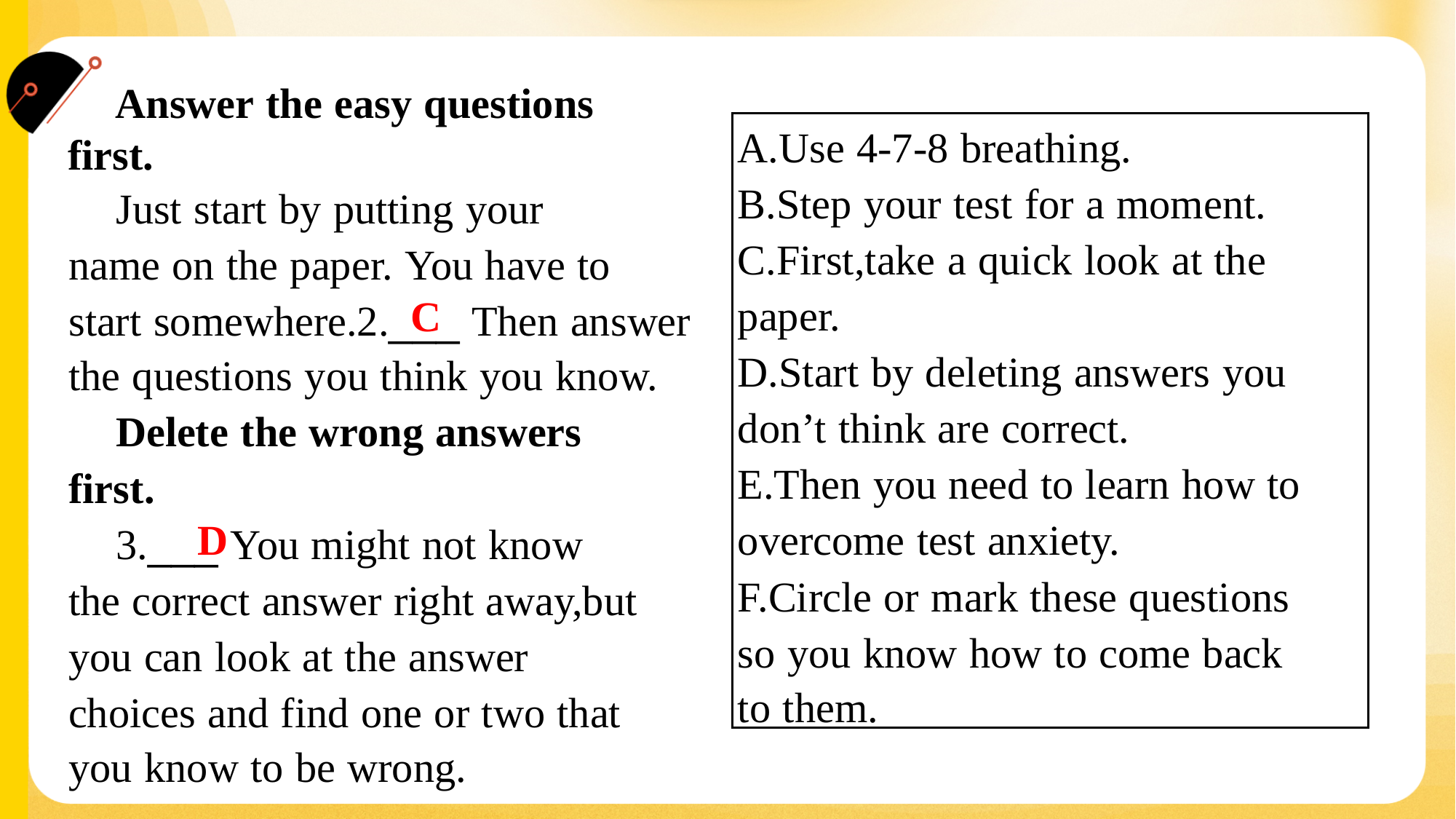

Answer the easy questions
first.

A.Use 4-7-8 breathing.
B.Step your test for a moment.
C.First,take a quick look at the
paper.
D.Start by deleting answers you
don’t think are correct.
E.Then you need to learn how to
overcome test anxiety.
F.Circle or mark these questions
so you know how to come back
to them.
    Just start by putting your
name on the paper. You have to
start somewhere.2.___ Then answer
the questions you think you know.
C
    Delete the wrong answers
first.
    3.___ You might not know
the correct answer right away,but
you can look at the answer
choices and find one or two that
you know to be wrong.
D